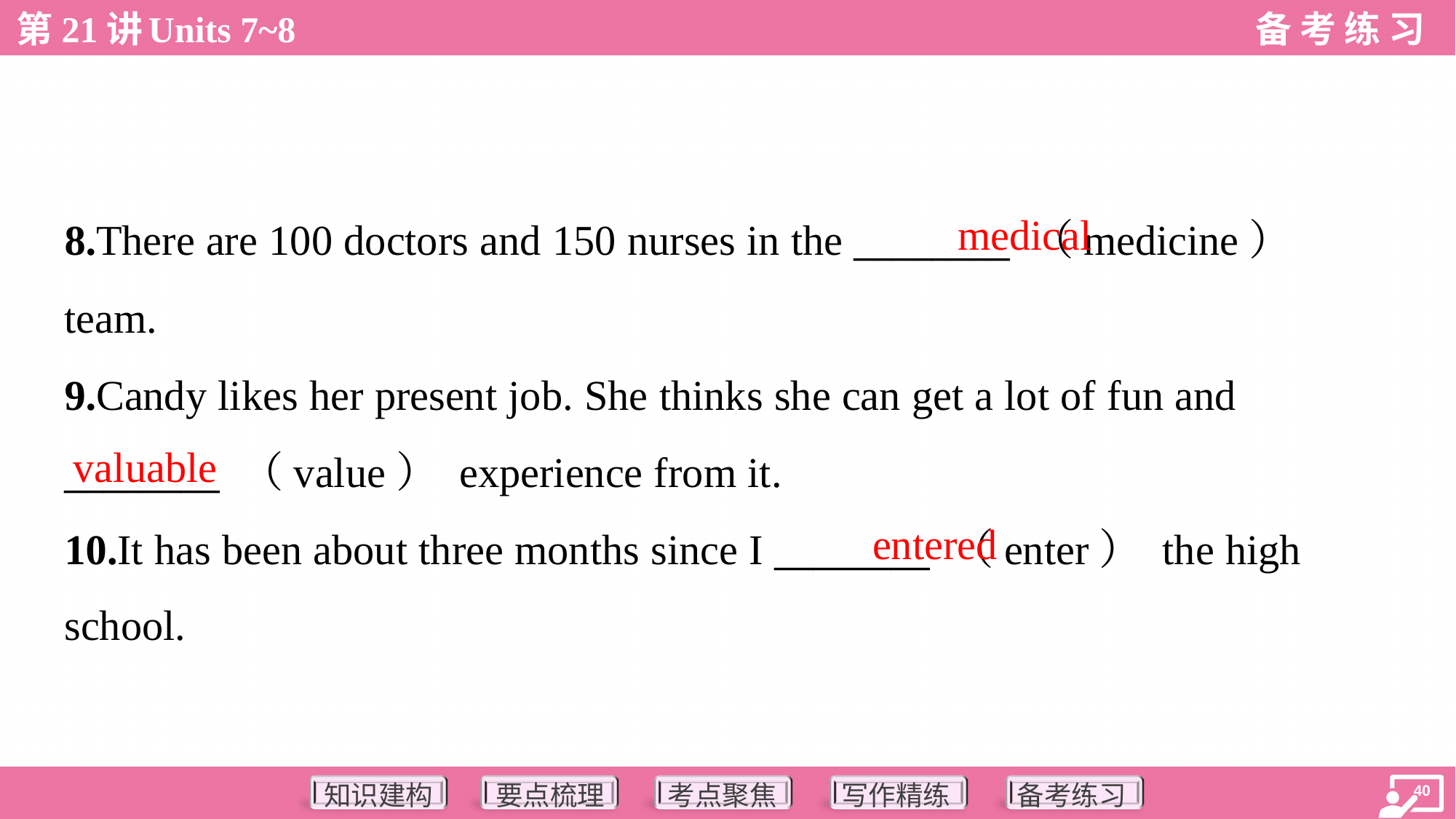

medical
8.There are 100 doctors and 150 nurses in the ________ （medicine）
team.
9.Candy likes her present job. She thinks she can get a lot of fun and
________ （value） experience from it.
10.It has been about three months since I ________ （enter） the high
school.
valuable
entered